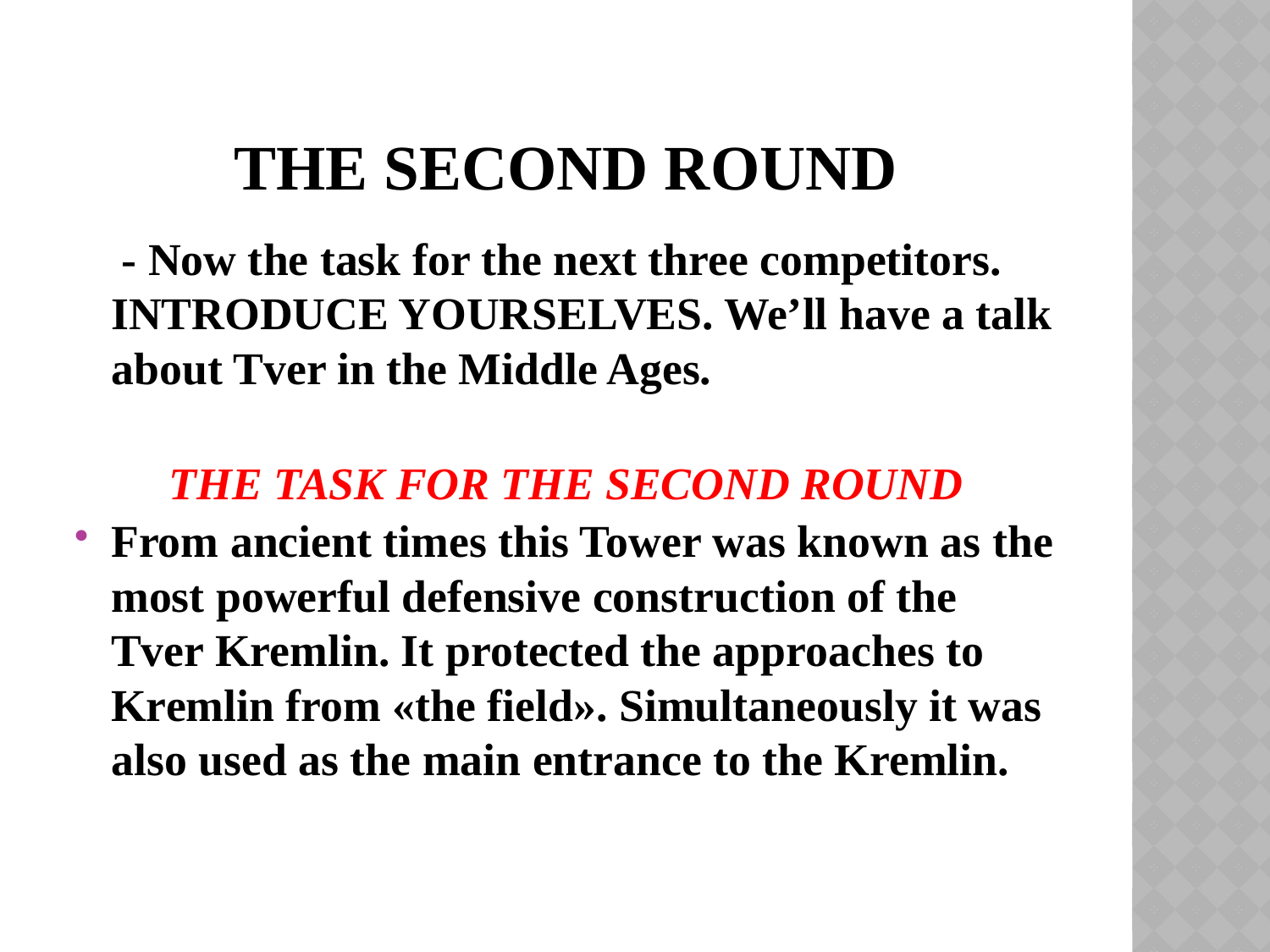

# THE SECOND ROUND
    - Now the task for the next three competitors. INTRODUCE YOURSELVES. We’ll have a talk about Tver in the Middle Ages.

THE TASK FOR THE SECOND ROUND
From ancient times this Tower was known as the most powerful defensive construction of the Tver Kremlin. It protected the approaches to Kremlin from «the field». Simultaneously it was also used as the main entrance to the Kremlin.